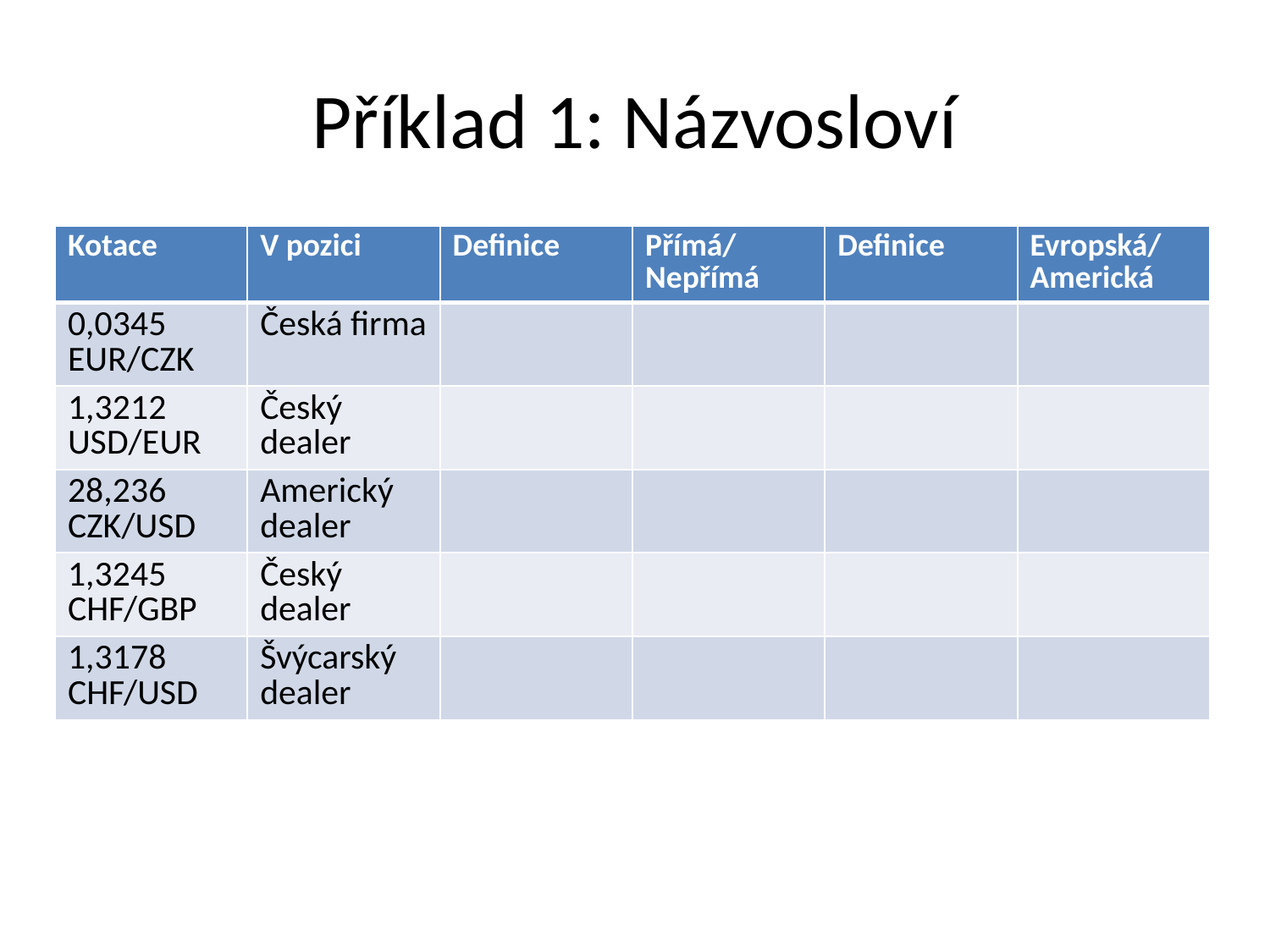

# Příklad 1: Názvosloví
| Kotace | V pozici | Definice | Přímá/Nepřímá | Definice | Evropská/Americká |
| --- | --- | --- | --- | --- | --- |
| 0,0345 EUR/CZK | Česká firma |  |  |  |  |
| 1,3212 USD/EUR | Český dealer |  |  |  |  |
| 28,236 CZK/USD | Americký dealer |  |  |  |  |
| 1,3245 CHF/GBP | Český dealer |  |  |  |  |
| 1,3178 CHF/USD | Švýcarský dealer |  |  |  |  |